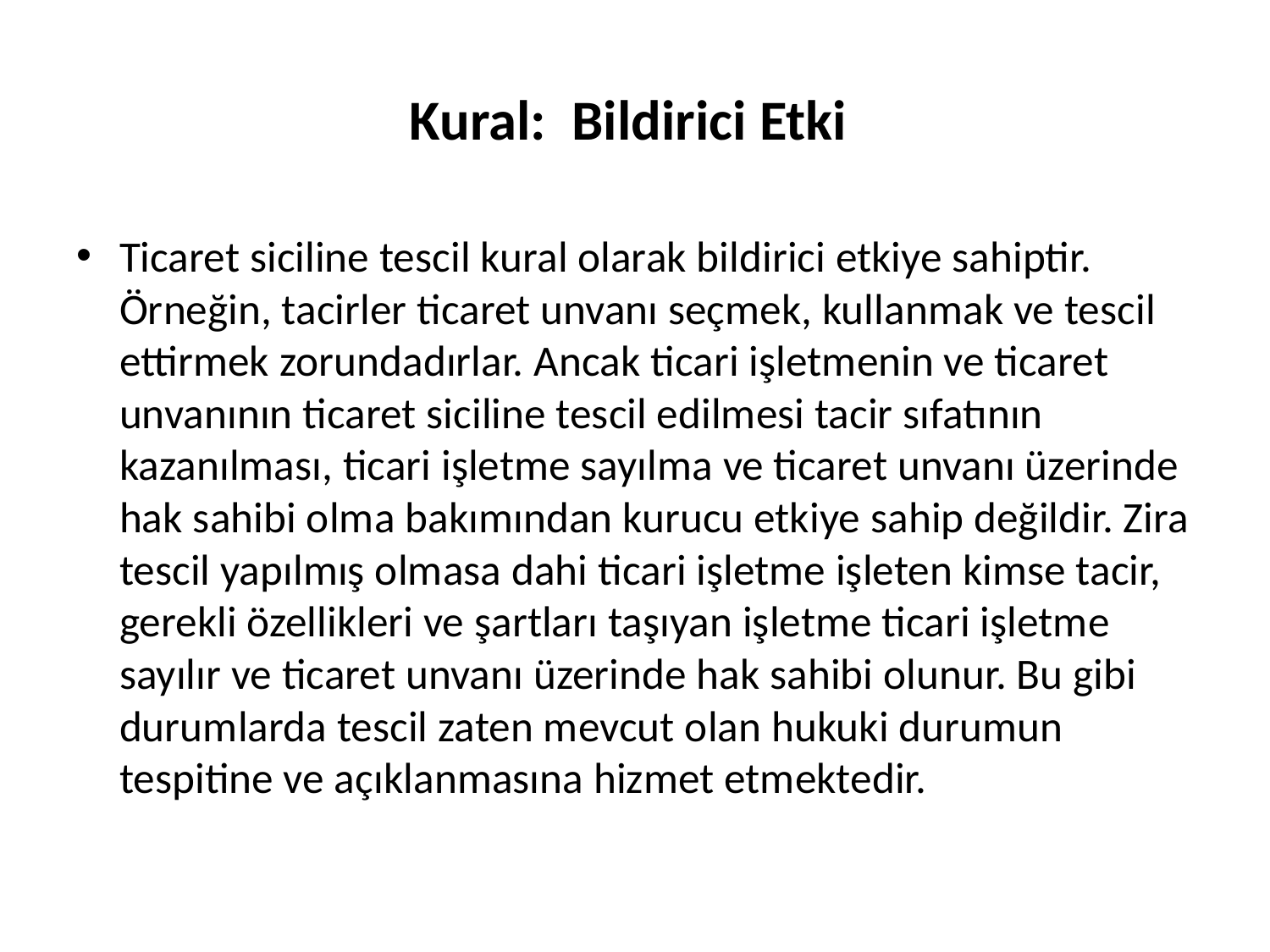

# Kural:  Bildirici Etki
Ticaret siciline tescil kural olarak bildirici etkiye sahiptir. Örneğin, tacirler ticaret unvanı seçmek, kullanmak ve tescil ettirmek zorundadırlar. Ancak ticari işletmenin ve ticaret unvanının ticaret siciline tescil edilmesi tacir sıfatının kazanılması, ticari işletme sayılma ve ticaret unvanı üzerinde hak sahibi olma bakımından kurucu etkiye sahip değildir. Zira tescil yapılmış olmasa dahi ticari işletme işleten kimse tacir, gerekli özellikleri ve şartları taşıyan işletme ticari işletme sayılır ve ticaret unvanı üzerinde hak sahibi olunur. Bu gibi durumlarda tescil zaten mevcut olan hukuki durumun tespitine ve açıklanmasına hizmet etmektedir.